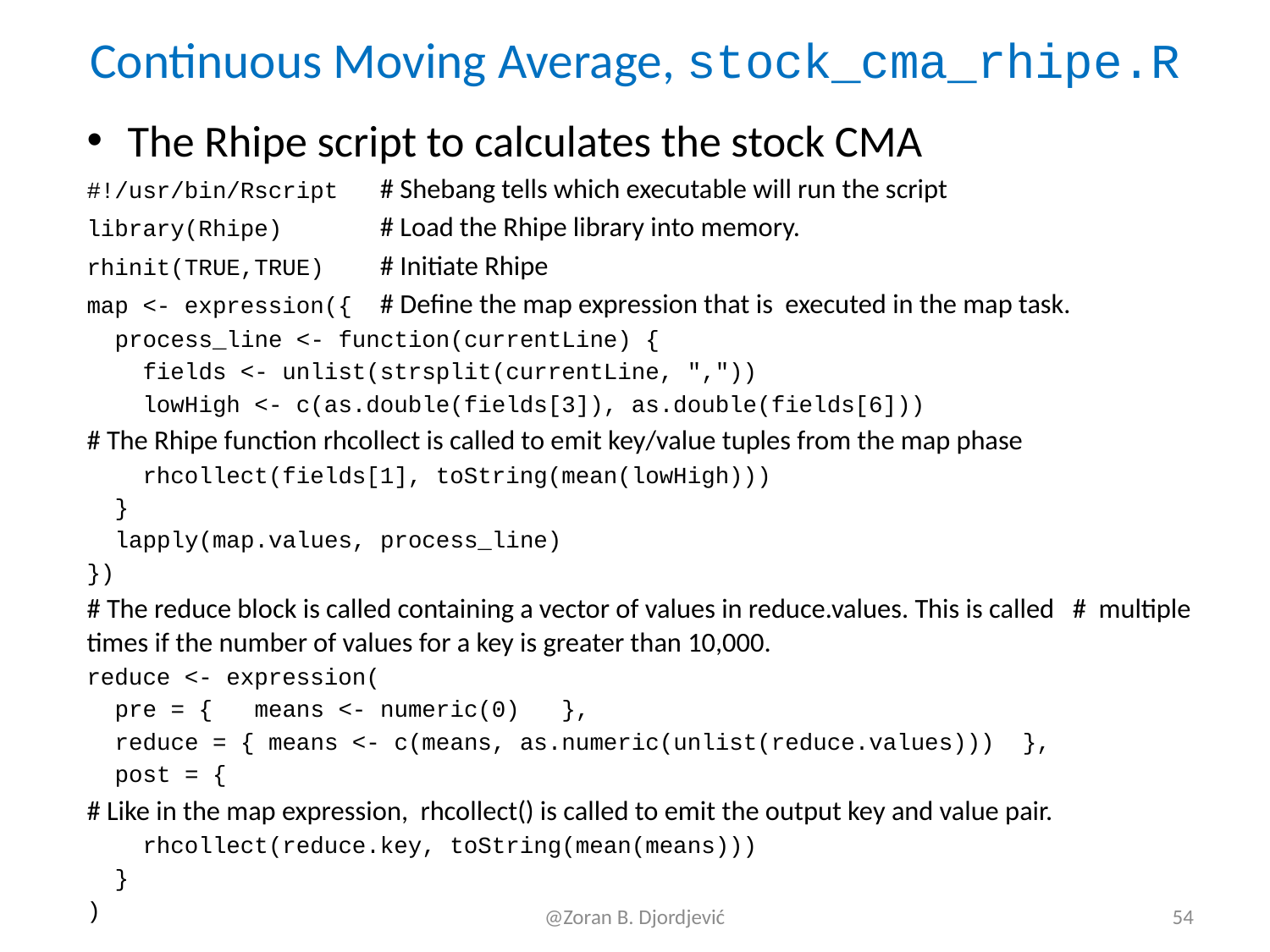

# Continuous Moving Average, stock_cma_rhipe.R
The Rhipe script to calculates the stock CMA
#!/usr/bin/Rscript   # Shebang tells which executable will run the script
library(Rhipe)       # Load the Rhipe library into memory.
rhinit(TRUE,TRUE)    # Initiate Rhipe
map <- expression({  # Define the map expression that is  executed in the map task.
  process_line <- function(currentLine) {
    fields <- unlist(strsplit(currentLine, ","))
    lowHigh <- c(as.double(fields[3]), as.double(fields[6]))
# The Rhipe function rhcollect is called to emit key/value tuples from the map phase
    rhcollect(fields[1], toString(mean(lowHigh)))
  }
  lapply(map.values, process_line)
})
# The reduce block is called containing a vector of values in reduce.values. This is called   #  multiple  times if the number of values for a key is greater than 10,000.
reduce <- expression(
  pre = {   means <- numeric(0)   },
  reduce = { means <- c(means, as.numeric(unlist(reduce.values)))  },
  post = {
# Like in the map expression,  rhcollect() is called to emit the output key and value pair.
    rhcollect(reduce.key, toString(mean(means)))
  }
)

@Zoran B. Djordjević
54